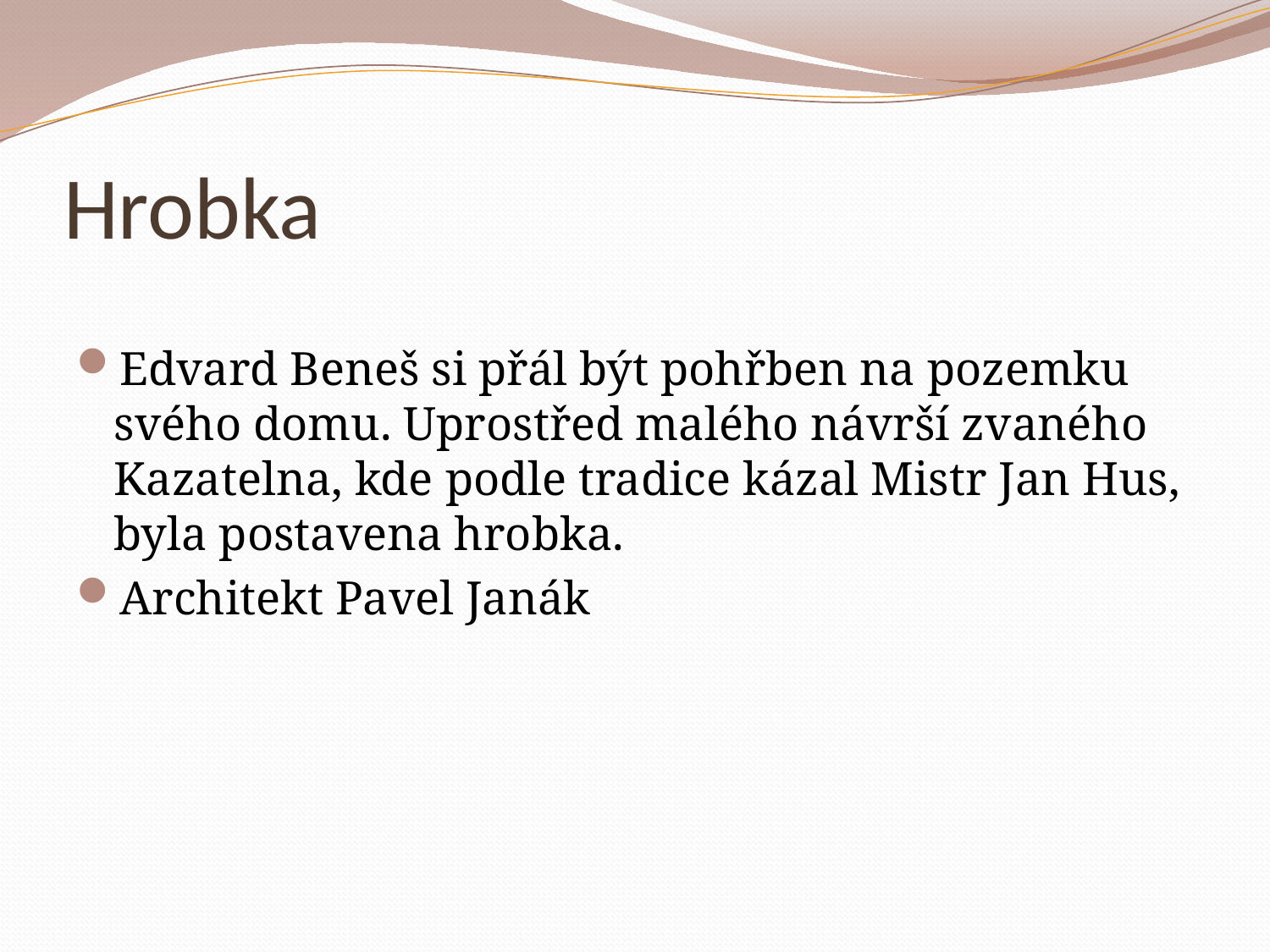

# Hrobka

Edvard Beneš si přál být pohřben na pozemku svého domu. Uprostřed malého návrší zvaného Kazatelna, kde podle tradice kázal Mistr Jan Hus, byla postavena hrobka.
Architekt Pavel Janák